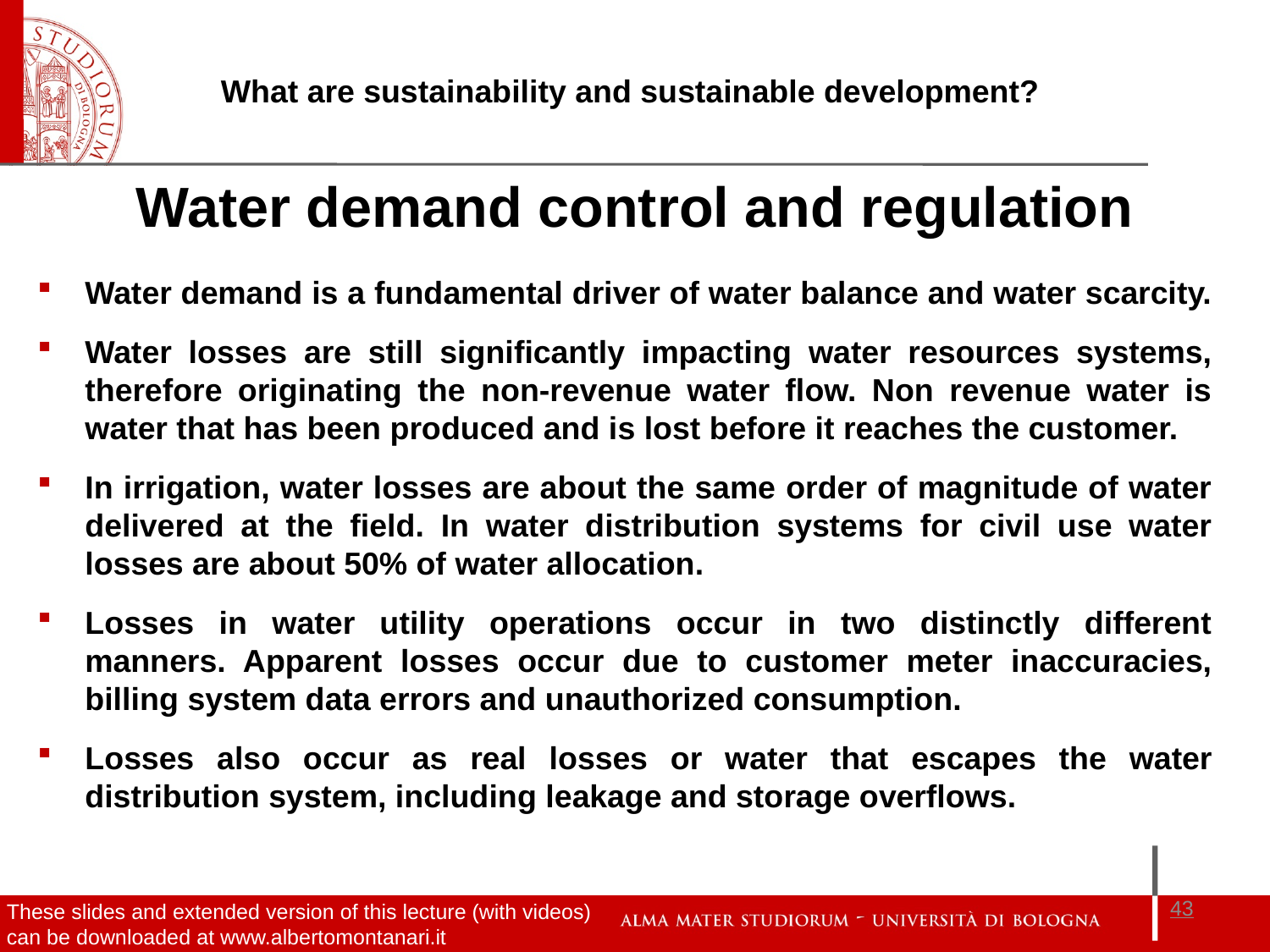

Water demand control and regulation
Water demand is a fundamental driver of water balance and water scarcity.
Water losses are still significantly impacting water resources systems, therefore originating the non-revenue water flow. Non revenue water is water that has been produced and is lost before it reaches the customer.
In irrigation, water losses are about the same order of magnitude of water delivered at the field. In water distribution systems for civil use water losses are about 50% of water allocation.
Losses in water utility operations occur in two distinctly different manners. Apparent losses occur due to customer meter inaccuracies, billing system data errors and unauthorized consumption.
Losses also occur as real losses or water that escapes the water distribution system, including leakage and storage overflows.
43